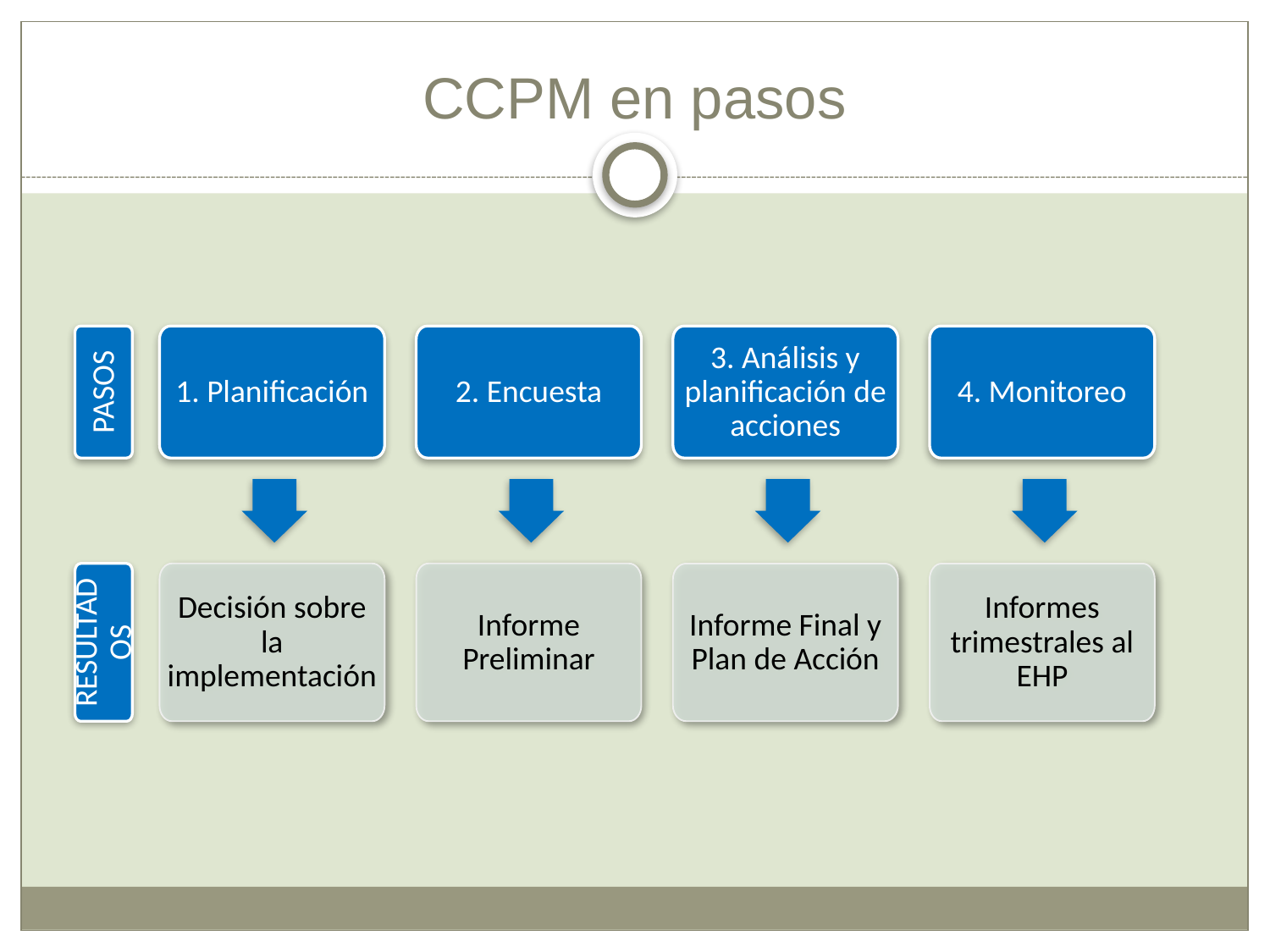

# CCPM en pasos
1. Planificación
2. Encuesta
3. Análisis y planificación de acciones
4. Monitoreo
PASOS

Decisión sobre la implementación
Informe Preliminar
Informes trimestrales al EHP
Informe Final y Plan de Acción
RESULTADOS